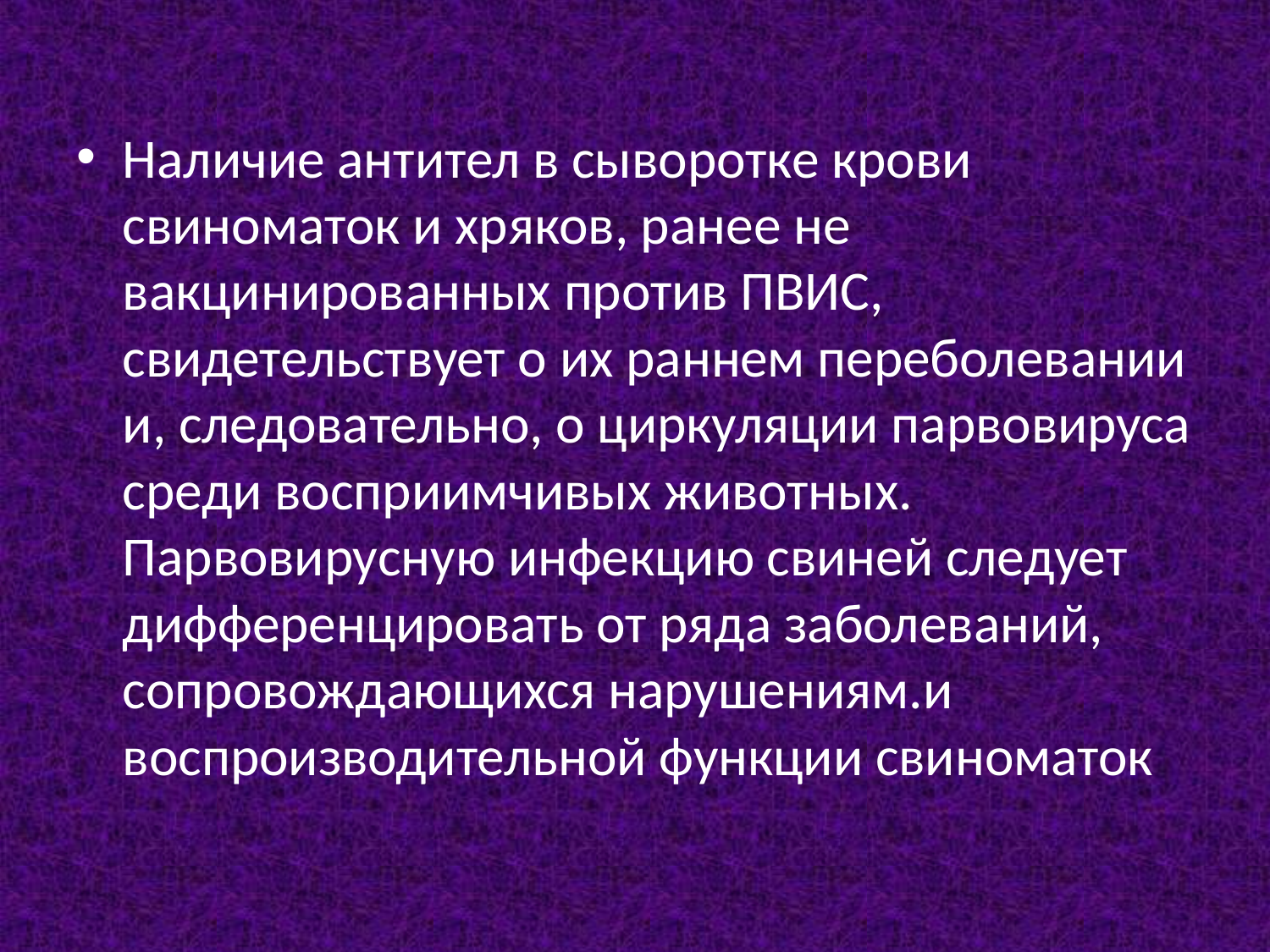

Наличие антител в сыворотке крови свиноматок и хряков, ранее не вакцинированных против ПВИС, свидетельствует о их раннем переболевании и, следовательно, о циркуляции парвовируса среди восприимчивых животных.
Парвовирусную инфекцию свиней следует дифференцировать от ряда заболеваний, сопровождающихся нарушениям.и воспроизводительной функции свиноматок